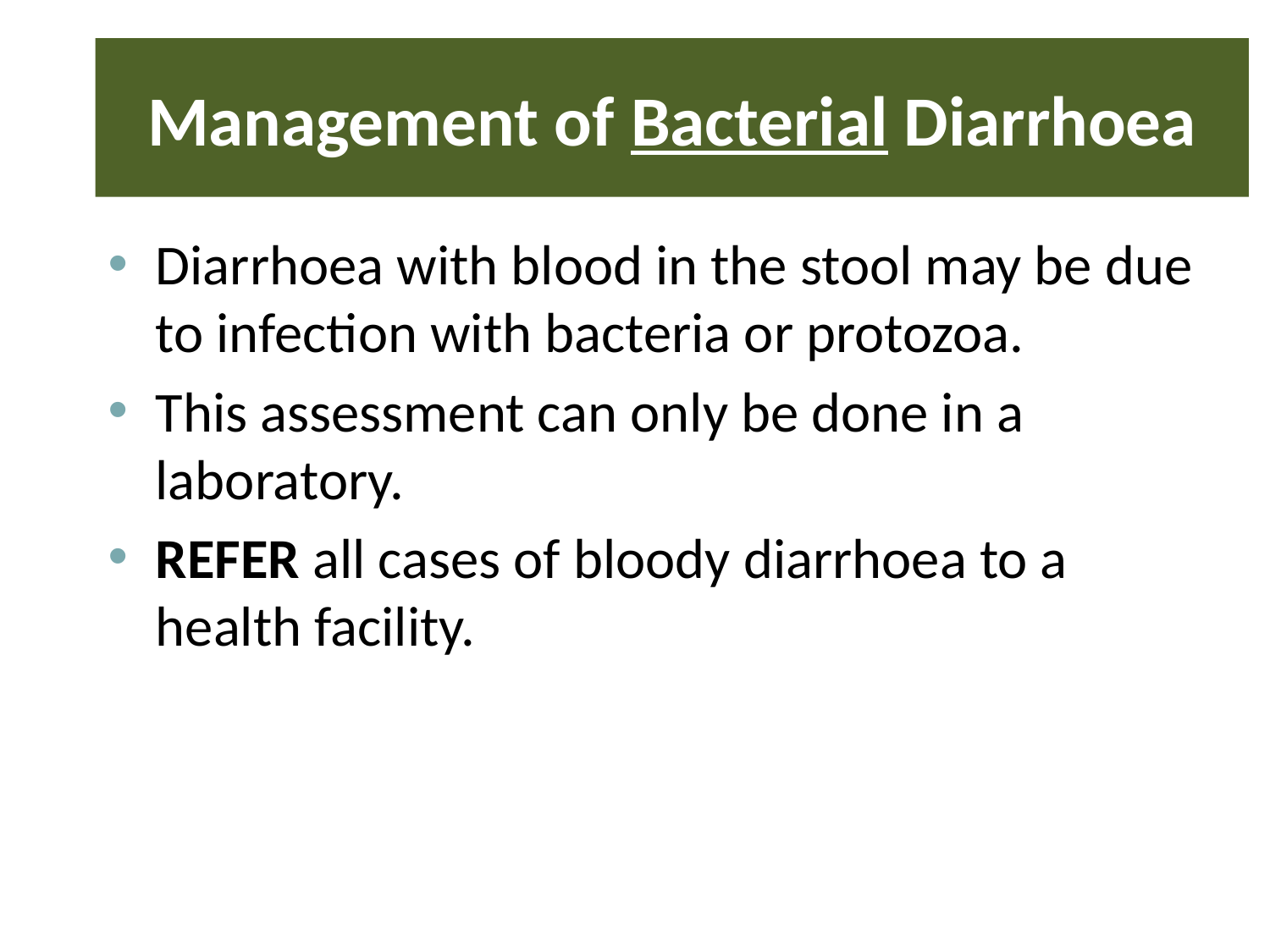

# Management of Bacterial Diarrhoea
Diarrhoea with blood in the stool may be due to infection with bacteria or protozoa.
This assessment can only be done in a laboratory.
REFER all cases of bloody diarrhoea to a health facility.